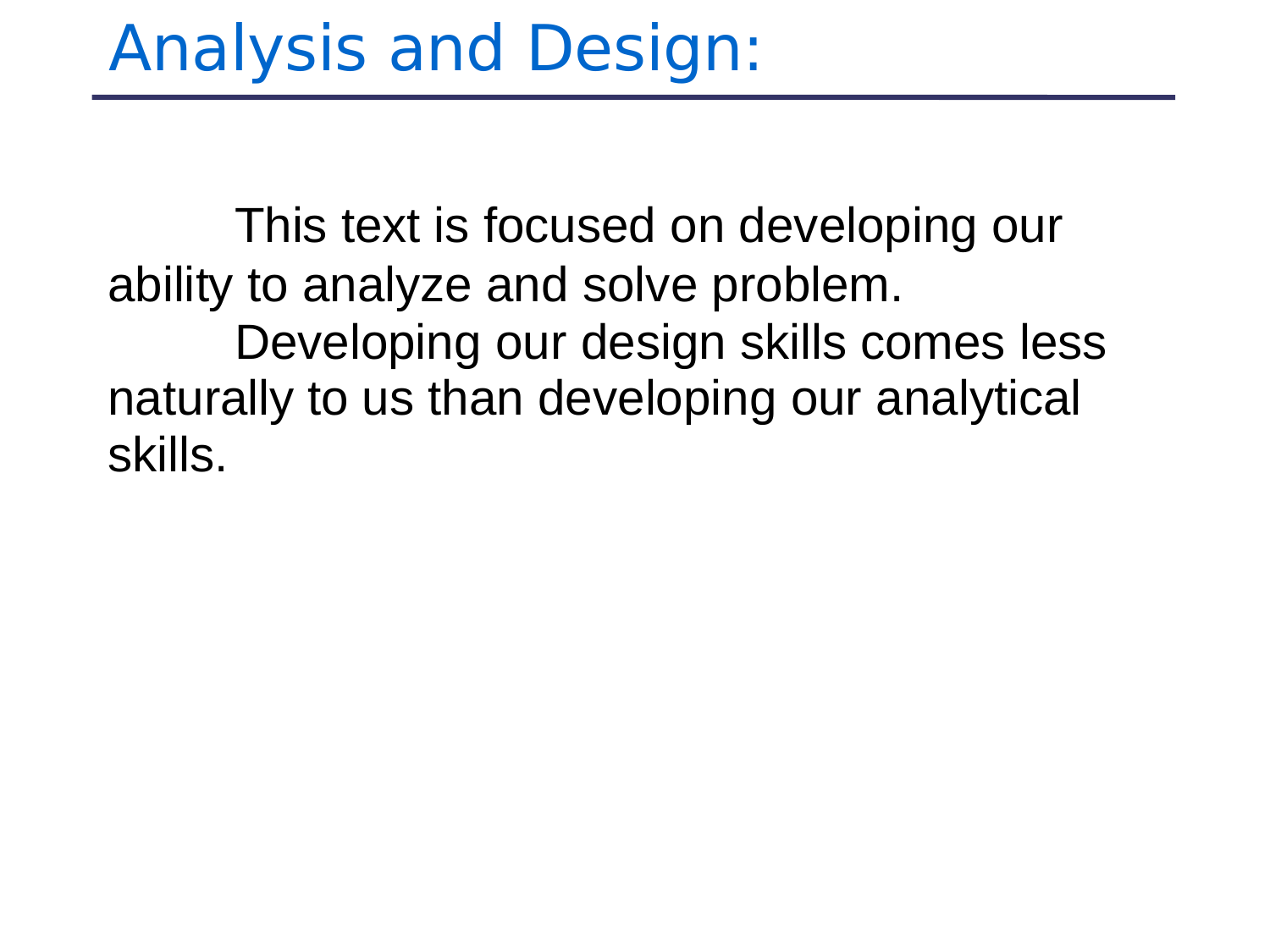

# Analysis and Design:

This text is focused on developing our ability to analyze and solve problem.
Developing our design skills comes less naturally to us than developing our analytical skills.
7